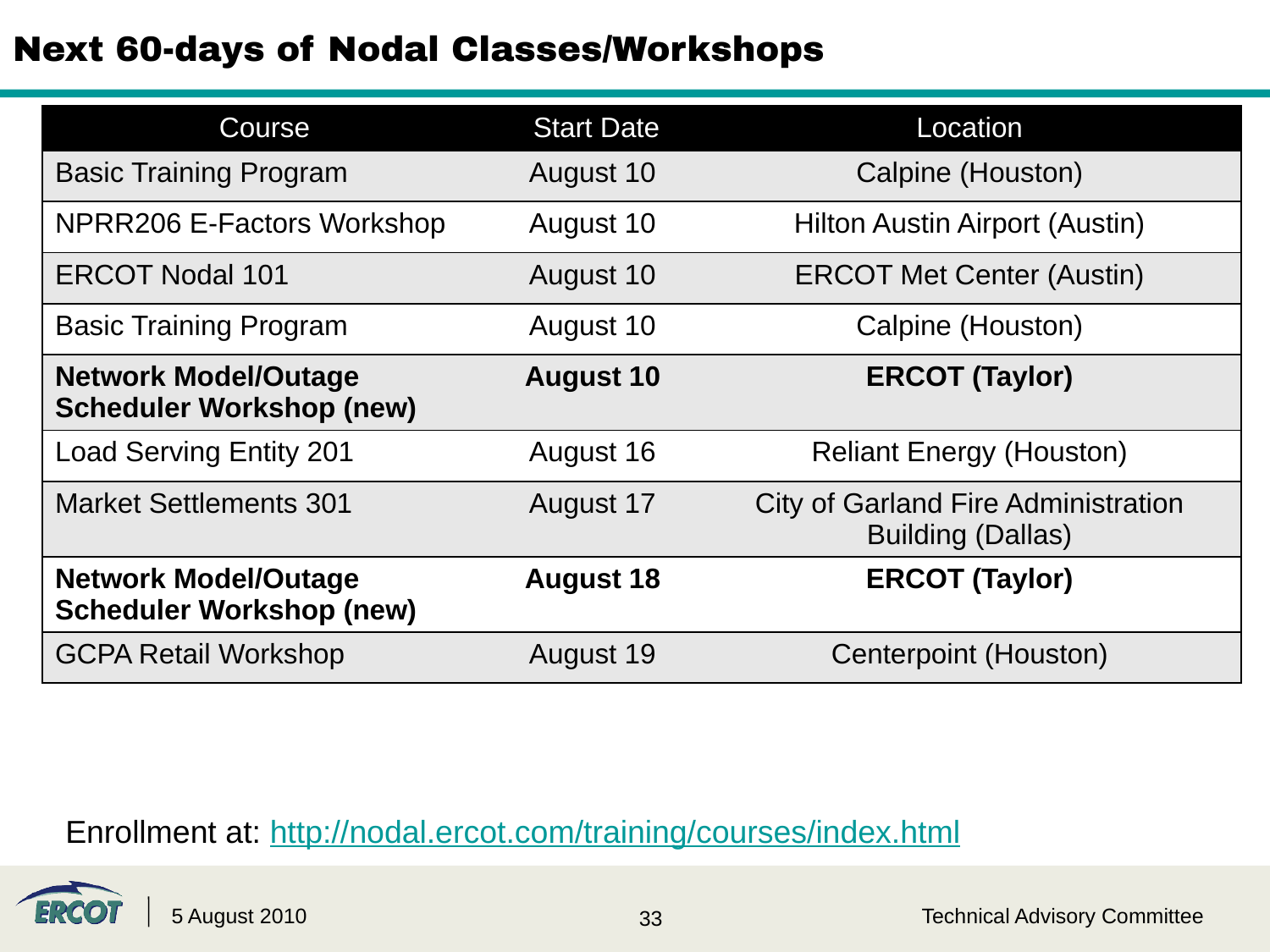

# Next 60-days of Nodal Classes/Workshops
| Course | Start Date | Location |
| --- | --- | --- |
| Basic Training Program | August 10 | Calpine (Houston) |
| NPRR206 E-Factors Workshop | August 10 | Hilton Austin Airport (Austin) |
| ERCOT Nodal 101 | August 10 | ERCOT Met Center (Austin) |
| Basic Training Program | August 10 | Calpine (Houston) |
| Network Model/Outage Scheduler Workshop (new) | August 10 | ERCOT (Taylor) |
| Load Serving Entity 201 | August 16 | Reliant Energy (Houston) |
| Market Settlements 301 | August 17 | City of Garland Fire Administration Building (Dallas) |
| Network Model/Outage Scheduler Workshop (new) | August 18 | ERCOT (Taylor) |
| GCPA Retail Workshop | August 19 | Centerpoint (Houston) |
Enrollment at: http://nodal.ercot.com/training/courses/index.html
5 August 2010
Technical Advisory Committee